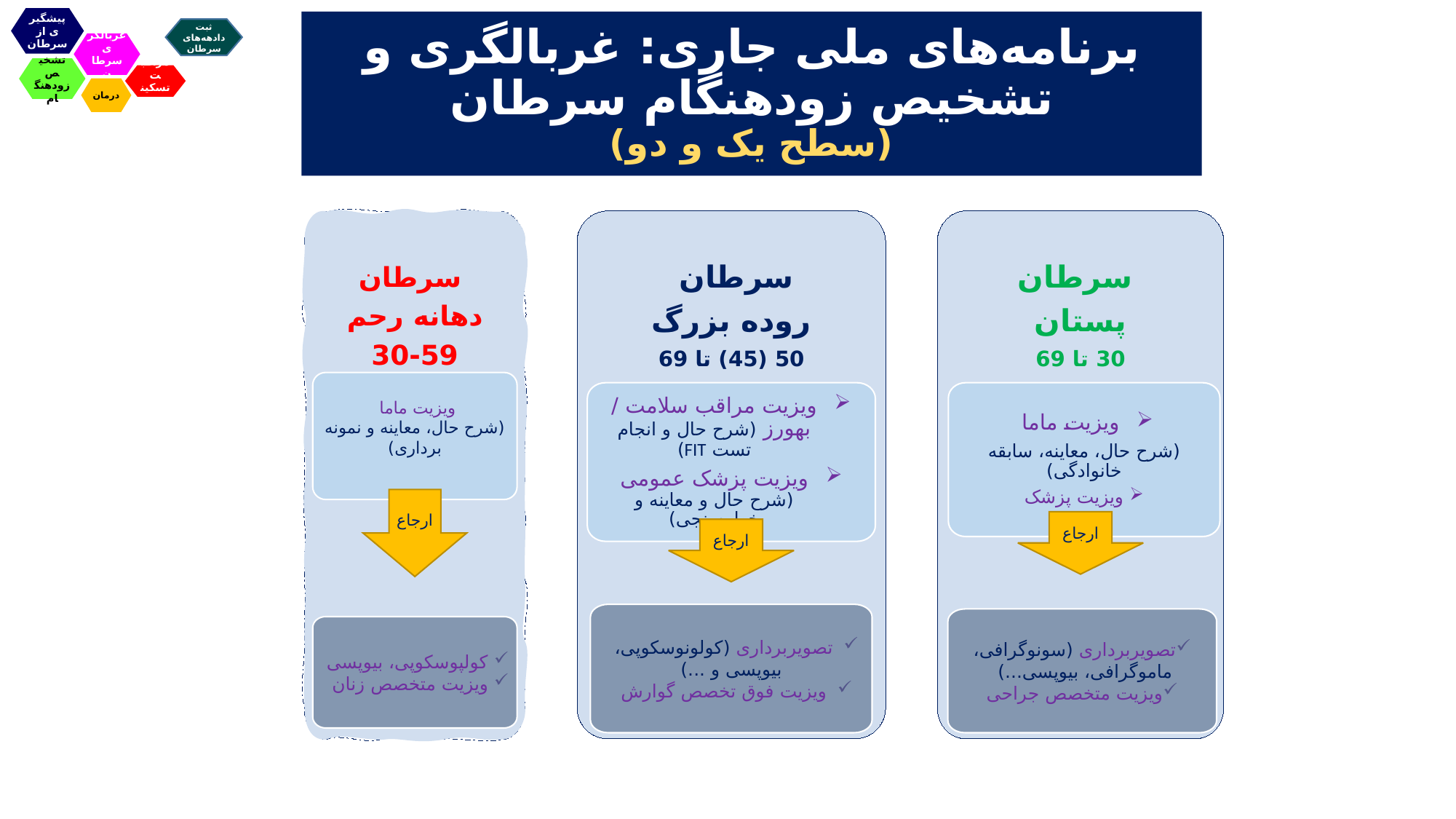

پیشگیری از سرطان
# برنامه‌های ملی جاری: غربالگری و تشخیص زودهنگام سرطان (سطح یک و دو)
ثبت دادهه‌های سرطان
غربالگری سرطان
تشخیص زودهنگام
مراقبت تسکینی
درمان
سرطان
روده بزرگ
50 (45) تا 69
سرطان
پستان
30 تا 69
سرطان
دهانه رحم
30-59
ویزیت ماما
(شرح حال، معاینه و نمونه برداری)

ویزیت مراقب سلامت / بهورز (شرح حال و انجام تست FIT)
ویزیت پزشک عمومی (شرح حال و معاینه و خطرسنجی)
ویزیت ماما
(شرح حال، معاینه، سابقه خانوادگی)
ویزیت پزشک
ارجاع
ارجاع
ارجاع
تصویربرداری (کولونوسکوپی، بیوپسی و ...)
ویزیت فوق تخصص گوارش
تصویربرداری (سونوگرافی، ماموگرافی، بیوپسی...)
ویزیت متخصص جراحی
کولپوسکوپی، بیوپسی
ویزیت متخصص زنان